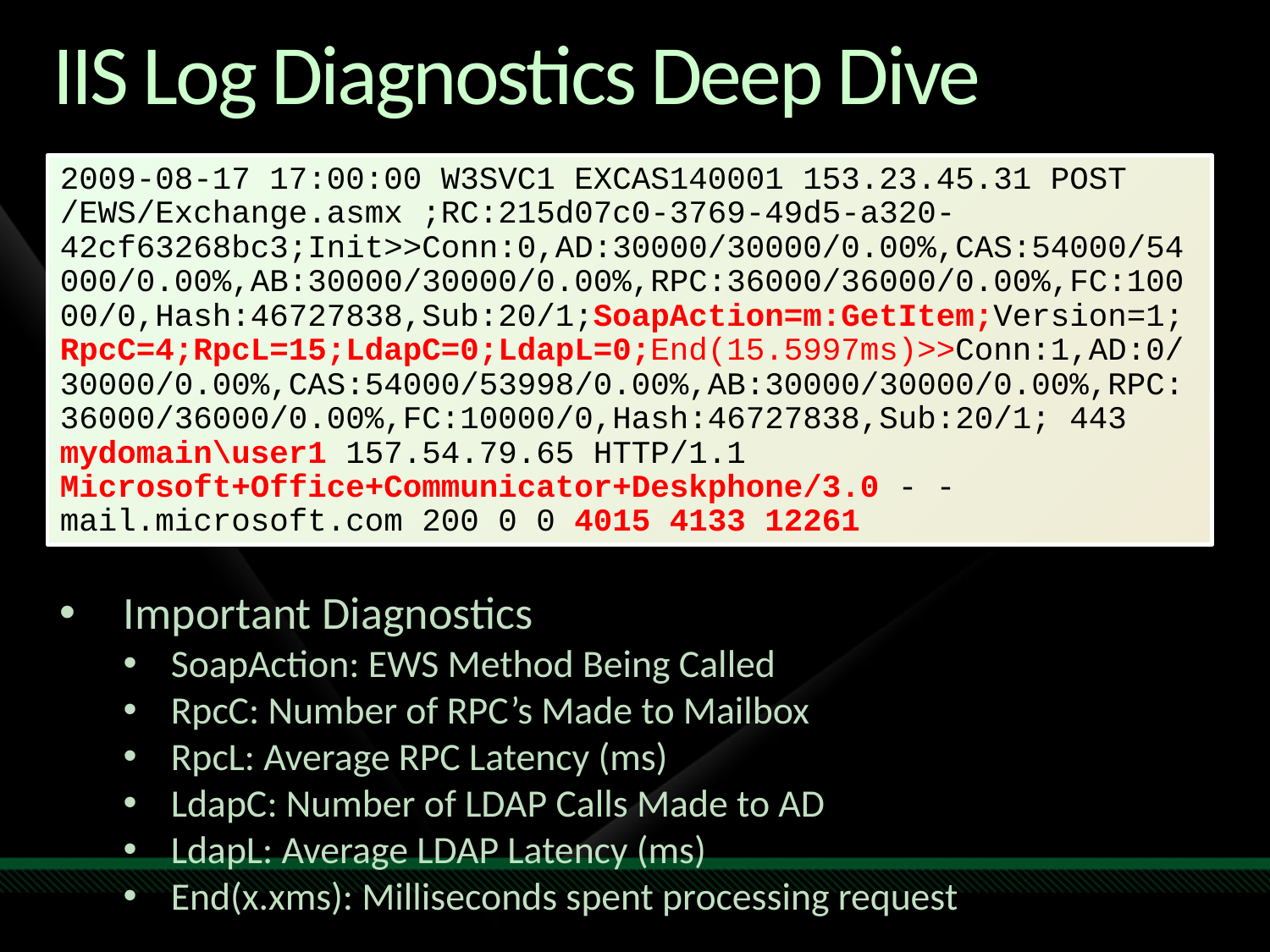

# IIS Log Diagnostics Deep Dive
2009-08-17 17:00:00 W3SVC1 EXCAS140001 153.23.45.31 POST /EWS/Exchange.asmx ;RC:215d07c0-3769-49d5-a320-42cf63268bc3;Init>>Conn:0,AD:30000/30000/0.00%,CAS:54000/54000/0.00%,AB:30000/30000/0.00%,RPC:36000/36000/0.00%,FC:10000/0,Hash:46727838,Sub:20/1;SoapAction=m:GetItem;Version=1; RpcC=4;RpcL=15;LdapC=0;LdapL=0;End(15.5997ms)>>Conn:1,AD:0/30000/0.00%,CAS:54000/53998/0.00%,AB:30000/30000/0.00%,RPC:36000/36000/0.00%,FC:10000/0,Hash:46727838,Sub:20/1; 443 mydomain\user1 157.54.79.65 HTTP/1.1 Microsoft+Office+Communicator+Deskphone/3.0 - - mail.microsoft.com 200 0 0 4015 4133 12261

Important Diagnostics
SoapAction: EWS Method Being Called
RpcC: Number of RPC’s Made to Mailbox
RpcL: Average RPC Latency (ms)
LdapC: Number of LDAP Calls Made to AD
LdapL: Average LDAP Latency (ms)
End(x.xms): Milliseconds spent processing request